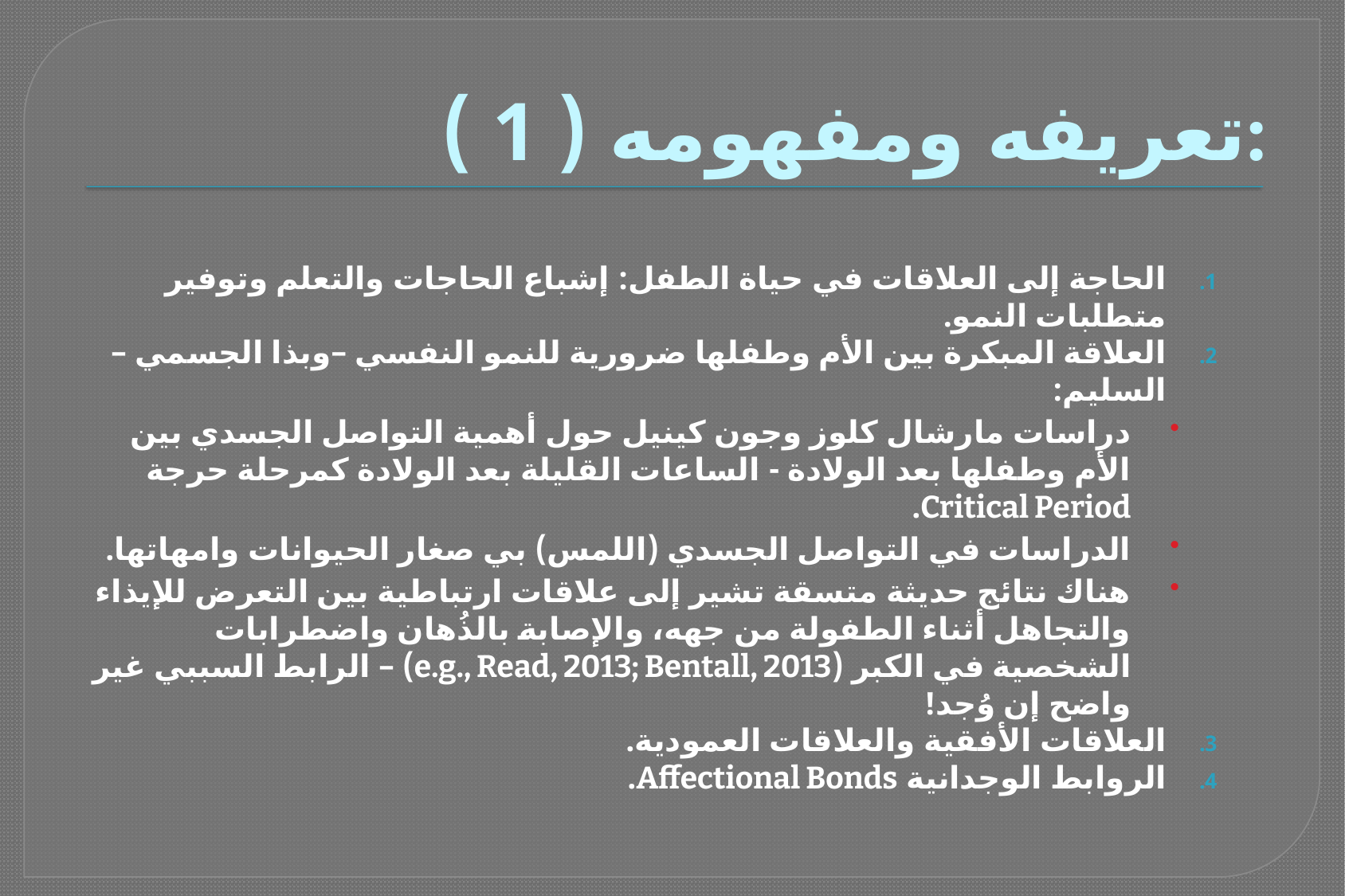

# تعريفه ومفهومه ( 1 ):

الحاجة إلى العلاقات في حياة الطفل: إشباع الحاجات والتعلم وتوفير متطلبات النمو.
العلاقة المبكرة بين الأم وطفلها ضرورية للنمو النفسي –وبذا الجسمي – السليم:
دراسات مارشال كلوز وجون كينيل حول أهمية التواصل الجسدي بين الأم وطفلها بعد الولادة - الساعات القليلة بعد الولادة كمرحلة حرجة Critical Period.
الدراسات في التواصل الجسدي (اللمس) بي صغار الحيوانات وامهاتها.
هناك نتائج حديثة متسقة تشير إلى علاقات ارتباطية بين التعرض للإيذاء والتجاهل أثناء الطفولة من جهه، والإصابة بالذُهان واضطرابات الشخصية في الكبر (e.g., Read, 2013; Bentall, 2013) – الرابط السببي غير واضح إن وُجد!
العلاقات الأفقية والعلاقات العمودية.
الروابط الوجدانية Affectional Bonds.